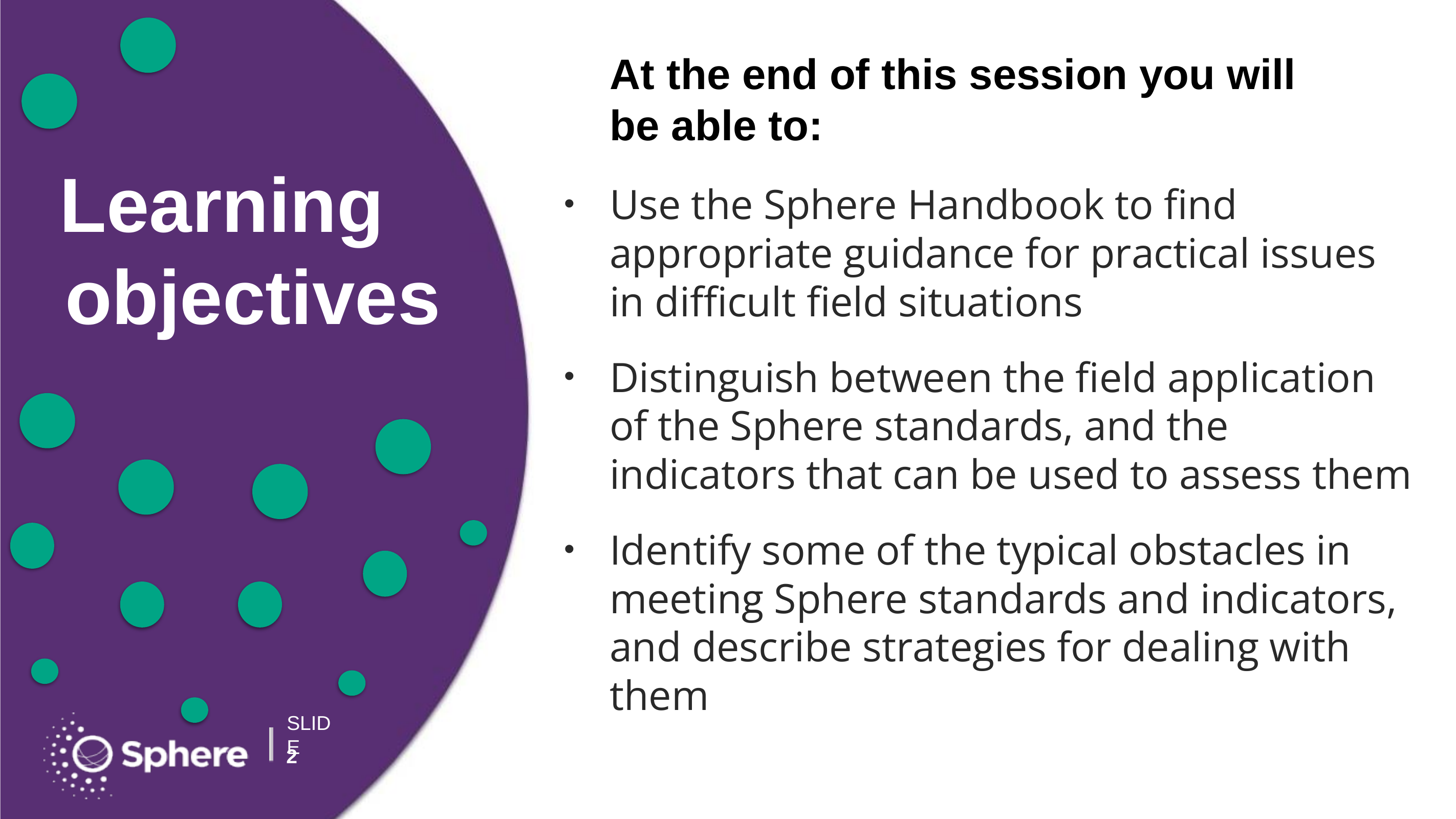

# At the end of this session you will be able to:
Use the Sphere Handbook to find appropriate guidance for practical issues in difficult field situations
Distinguish between the field application of the Sphere standards, and the indicators that can be used to assess them
Identify some of the typical obstacles in meeting Sphere standards and indicators, and describe strategies for dealing with them
2